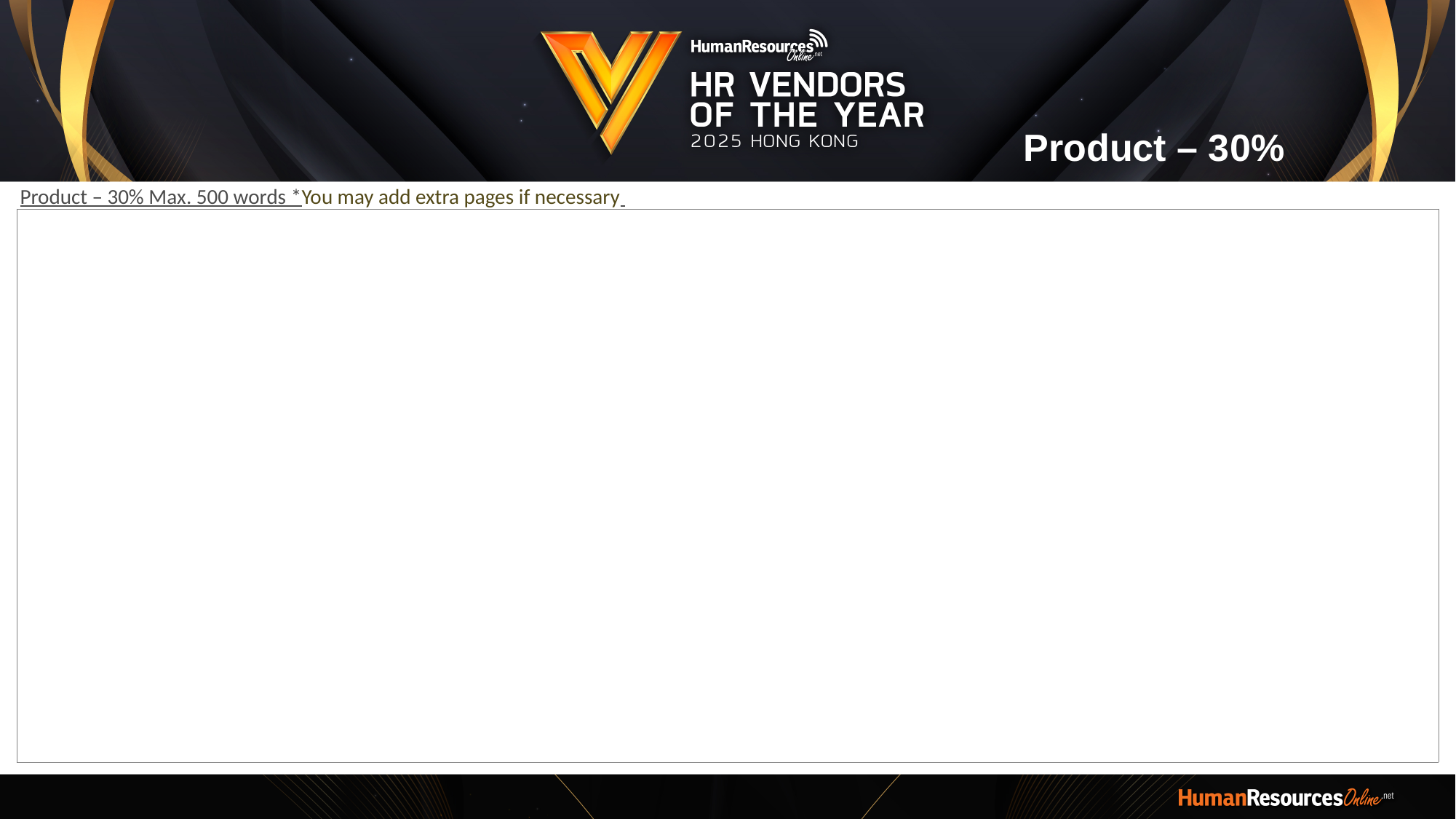

Product – 30%
Product – 30% Max. 500 words *You may add extra pages if necessary
|  |
| --- |